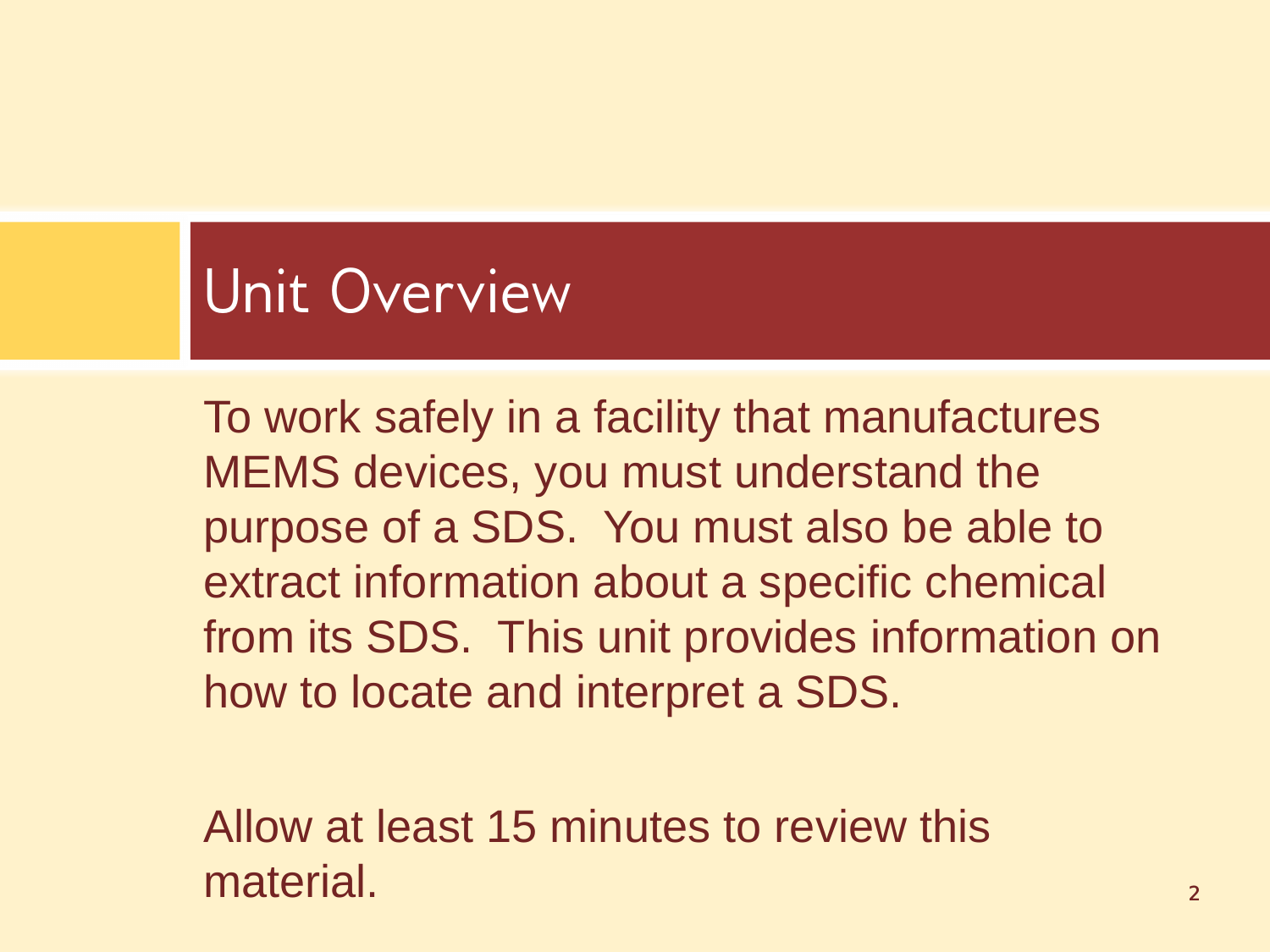

# Unit Overview
To work safely in a facility that manufactures MEMS devices, you must understand the purpose of a SDS.  You must also be able to extract information about a specific chemical from its SDS.  This unit provides information on how to locate and interpret a SDS.

Allow at least 15 minutes to review this material.